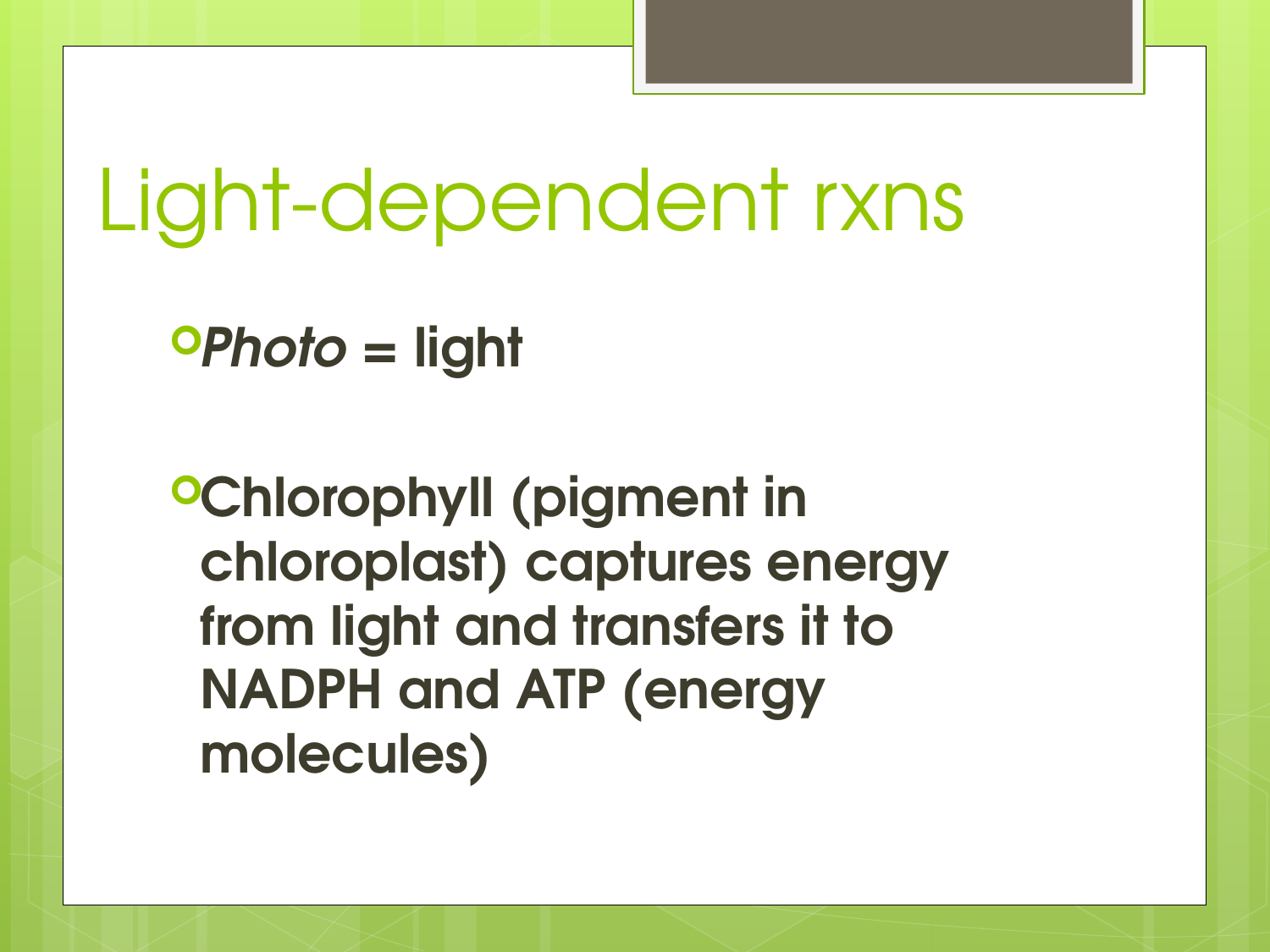

# Light-dependent rxns
Photo = light

Chlorophyll (pigment in chloroplast) captures energy from light and transfers it to NADPH and ATP (energy molecules)